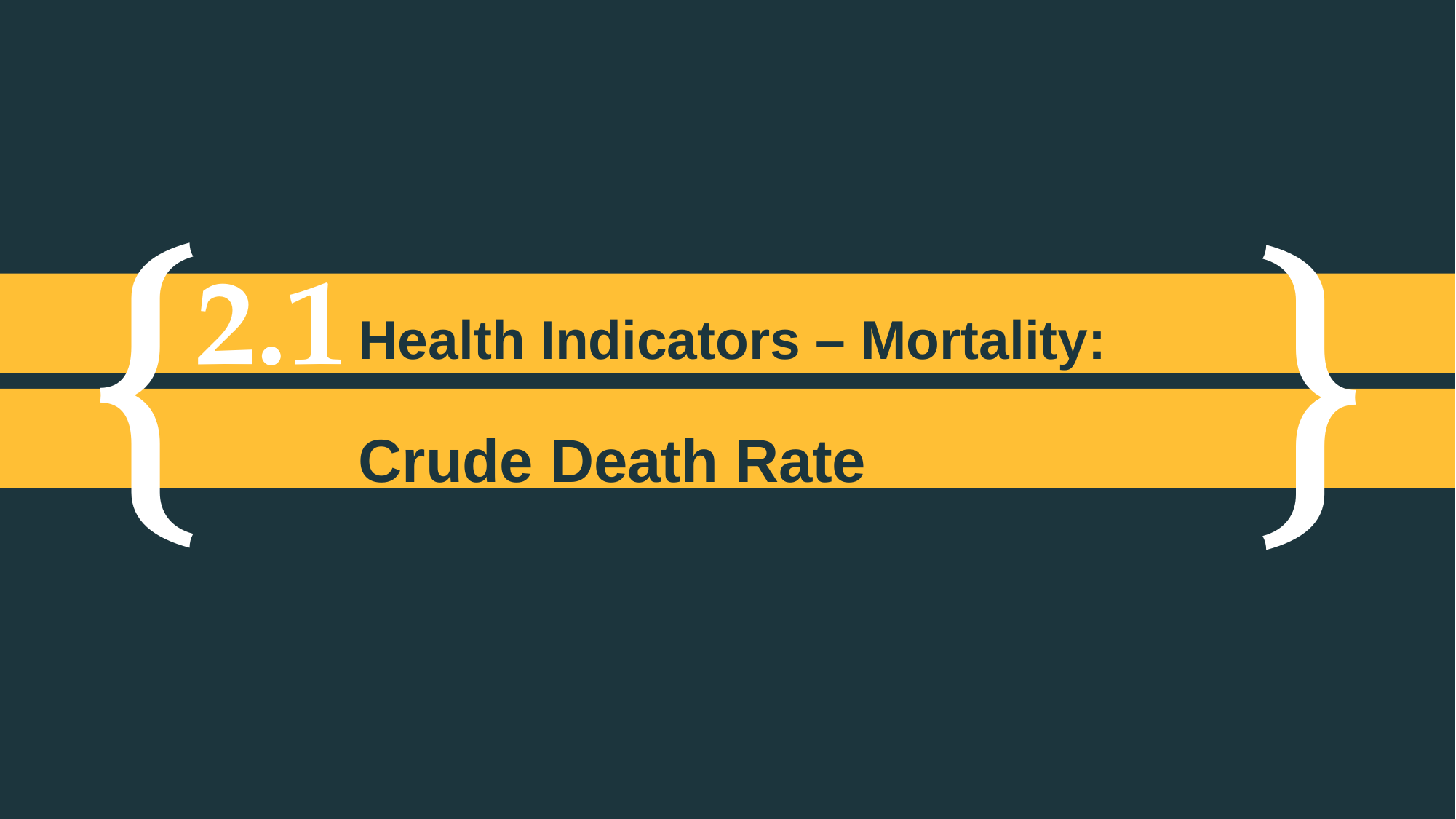

2.1
Health Indicators – Mortality:
Crude Death Rate